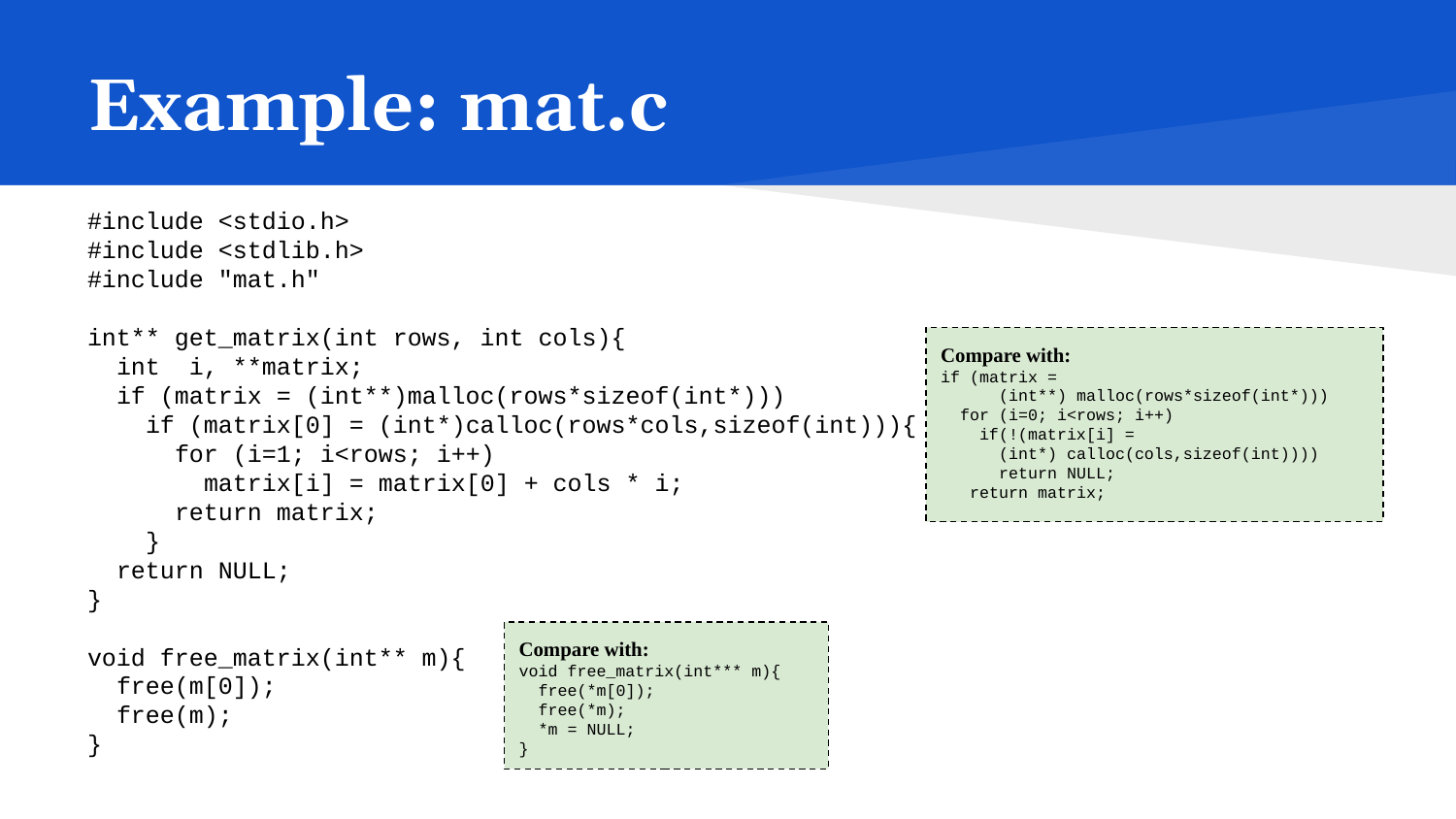

# Example: mat.c
#include <stdio.h>
#include <stdlib.h>
#include "mat.h"

int** get_matrix(int rows, int cols){
  int  i, **matrix;
  if (matrix = (int**)malloc(rows*sizeof(int*)))
    if (matrix[0] = (int*)calloc(rows*cols,sizeof(int))){
      for (i=1; i<rows; i++)
        matrix[i] = matrix[0] + cols * i;
      return matrix;
    }
  return NULL;
}

void free_matrix(int** m){
  free(m[0]);
  free(m);
}
Compare with:
if (matrix =
      (int**) malloc(rows*sizeof(int*)))
  for (i=0; i<rows; i++)
    if(!(matrix[i] =
      (int*) calloc(cols,sizeof(int))))
      return NULL;
   return matrix;

Compare with:
void free_matrix(int*** m){
  free(*m[0]);
  free(*m);
  *m = NULL;
}